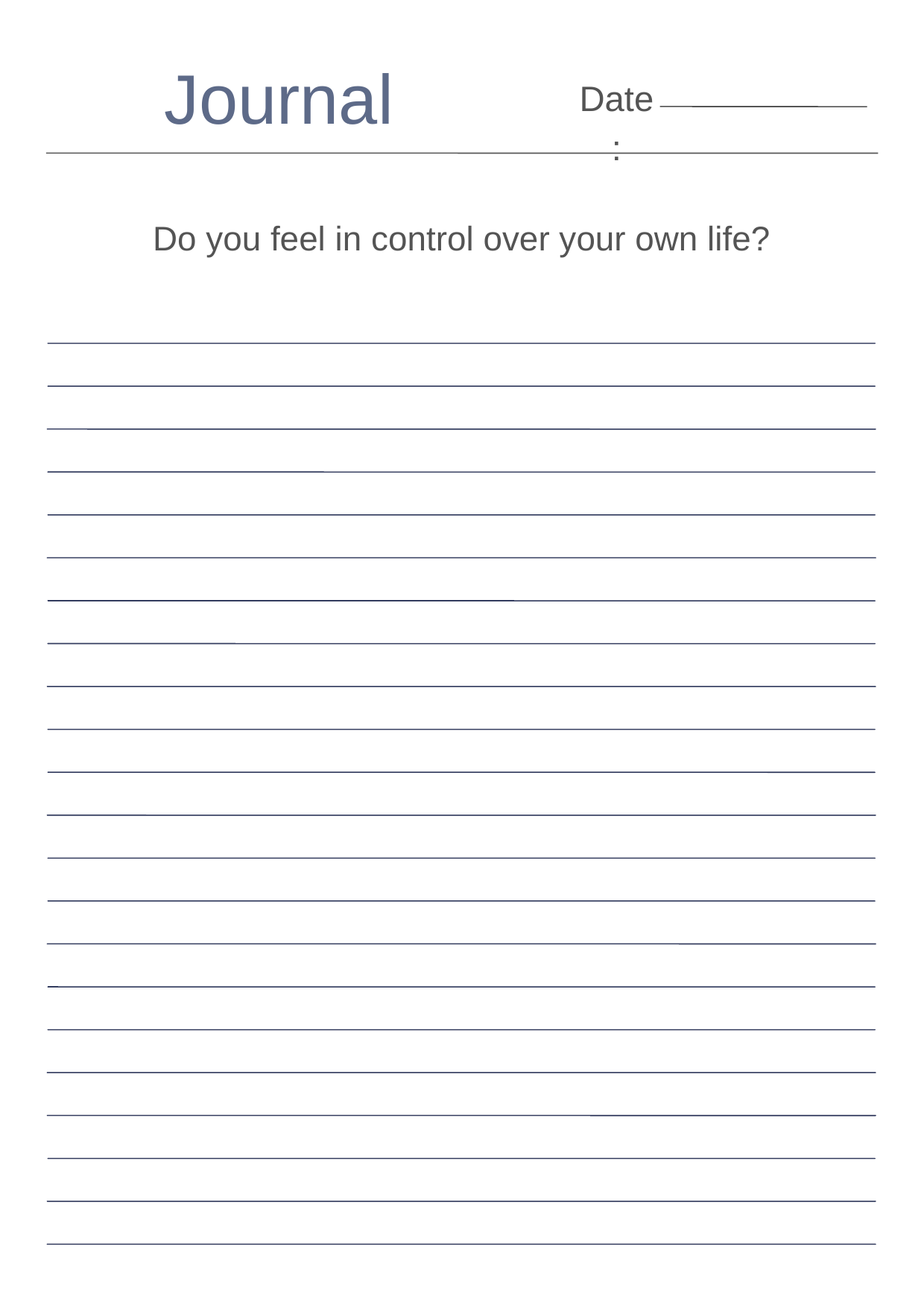

Journal
Date:

Do you feel in control over your own life?